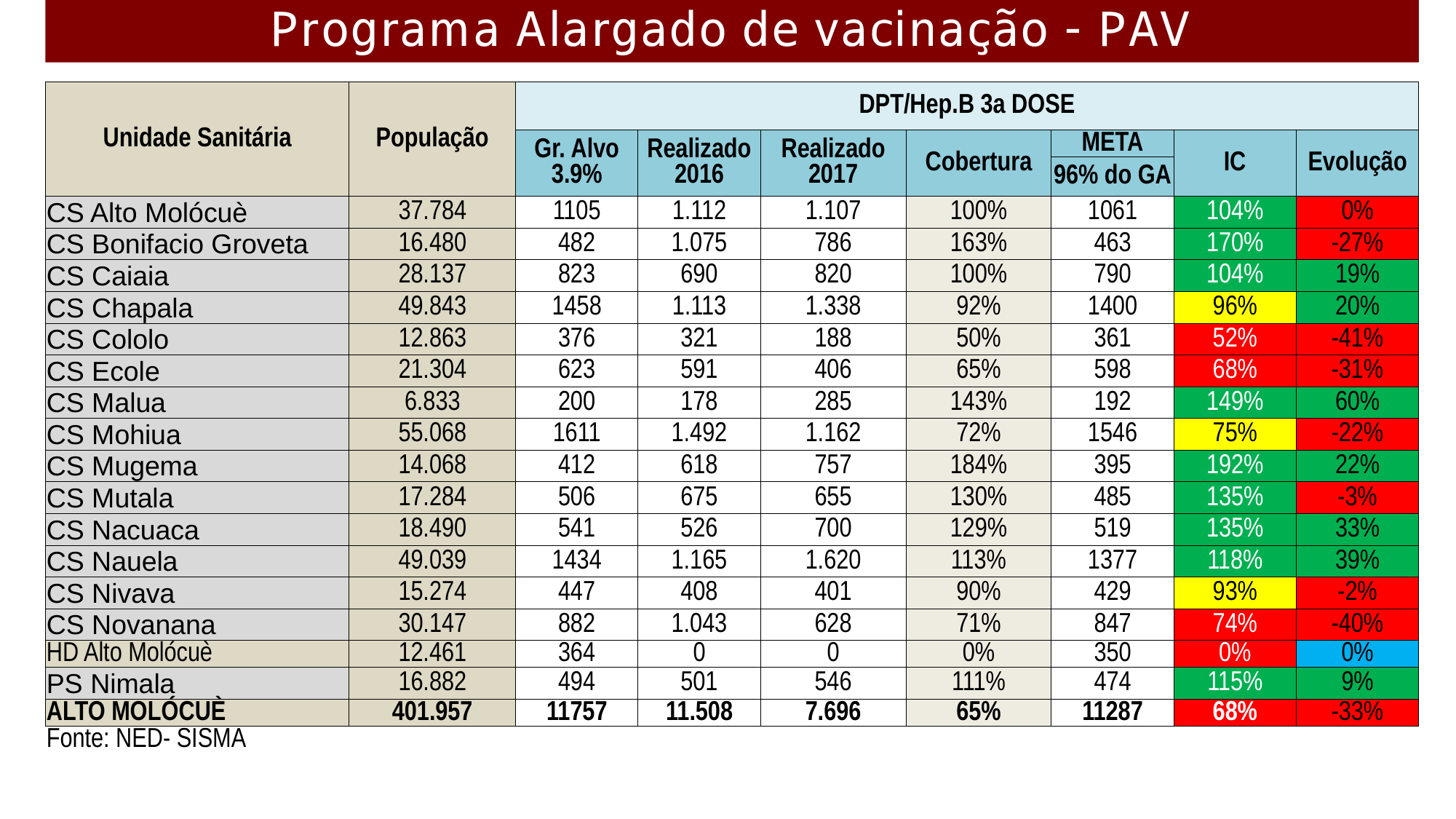

# Programa Alargado de vacinação - PAV
| Unidade Sanitária | População | DPT/Hep.B 3a DOSE |  |  |  |  |  |  |
| --- | --- | --- | --- | --- | --- | --- | --- | --- |
|  |  | Gr. Alvo 3.9% | Realizado 2016 | Realizado 2017 | Cobertura | META | IC | Evolução |
|  |  |  |  |  |  | 96% do GA |  |  |
| CS Alto Molócuè | 37.784 | 1105 | 1.112 | 1.107 | 100% | 1061 | 104% | 0% |
| CS Bonifacio Groveta | 16.480 | 482 | 1.075 | 786 | 163% | 463 | 170% | -27% |
| CS Caiaia | 28.137 | 823 | 690 | 820 | 100% | 790 | 104% | 19% |
| CS Chapala | 49.843 | 1458 | 1.113 | 1.338 | 92% | 1400 | 96% | 20% |
| CS Cololo | 12.863 | 376 | 321 | 188 | 50% | 361 | 52% | -41% |
| CS Ecole | 21.304 | 623 | 591 | 406 | 65% | 598 | 68% | -31% |
| CS Malua | 6.833 | 200 | 178 | 285 | 143% | 192 | 149% | 60% |
| CS Mohiua | 55.068 | 1611 | 1.492 | 1.162 | 72% | 1546 | 75% | -22% |
| CS Mugema | 14.068 | 412 | 618 | 757 | 184% | 395 | 192% | 22% |
| CS Mutala | 17.284 | 506 | 675 | 655 | 130% | 485 | 135% | -3% |
| CS Nacuaca | 18.490 | 541 | 526 | 700 | 129% | 519 | 135% | 33% |
| CS Nauela | 49.039 | 1434 | 1.165 | 1.620 | 113% | 1377 | 118% | 39% |
| CS Nivava | 15.274 | 447 | 408 | 401 | 90% | 429 | 93% | -2% |
| CS Novanana | 30.147 | 882 | 1.043 | 628 | 71% | 847 | 74% | -40% |
| HD Alto Molócuè | 12.461 | 364 | 0 | 0 | 0% | 350 | 0% | 0% |
| PS Nimala | 16.882 | 494 | 501 | 546 | 111% | 474 | 115% | 9% |
| ALTO MOLÓCUÈ | 401.957 | 11757 | 11.508 | 7.696 | 65% | 11287 | 68% | -33% |
| Fonte: NED- SISMA |  |  |  |  |  |  |  |  |